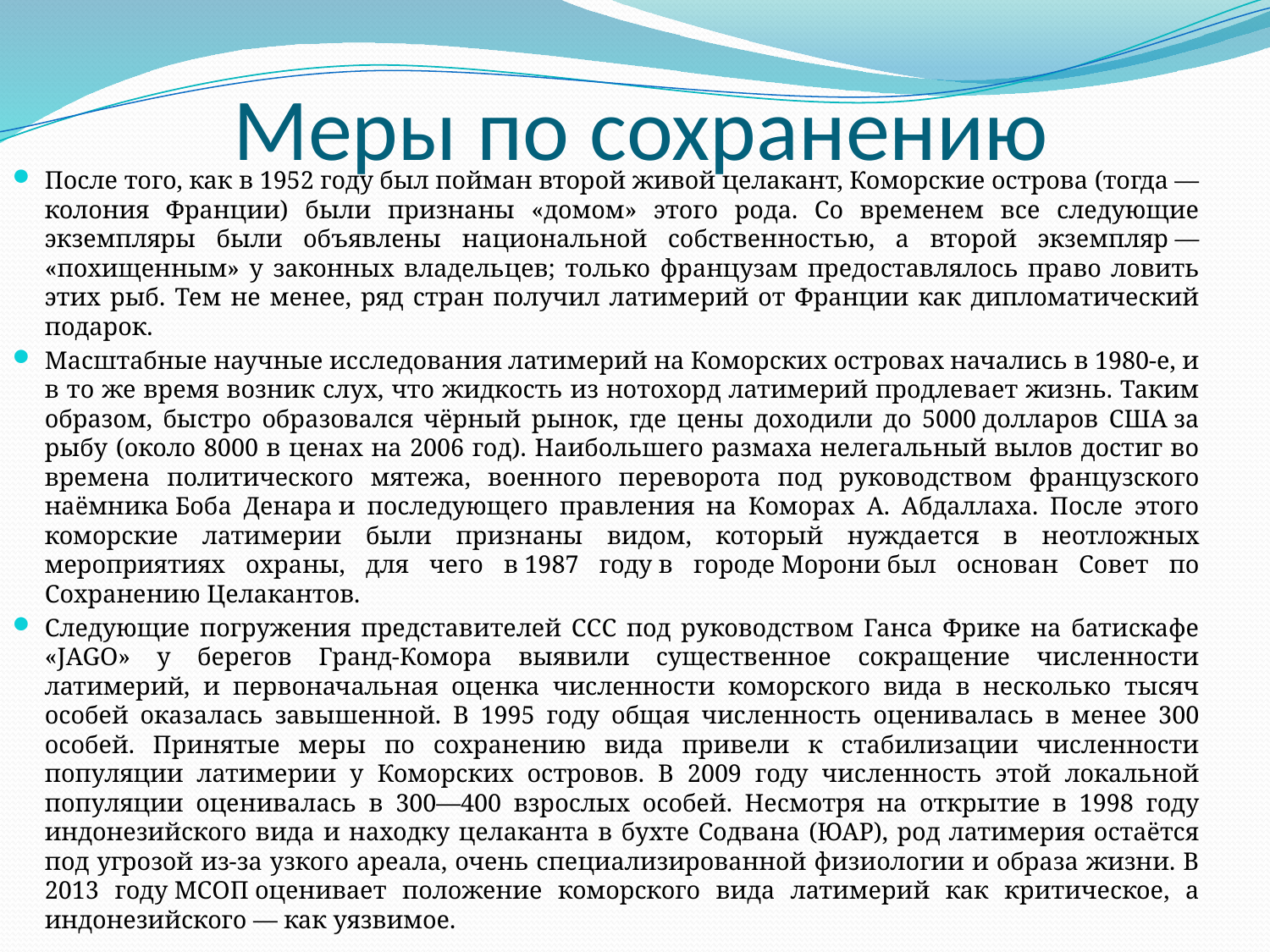

# Меры по сохранению
После того, как в 1952 году был пойман второй живой целакант, Коморские острова (тогда — колония Франции) были признаны «домом» этого рода. Со временем все следующие экземпляры были объявлены национальной собственностью, а второй экземпляр — «похищенным» у законных владельцев; только французам предоставлялось право ловить этих рыб. Тем не менее, ряд стран получил латимерий от Франции как дипломатический подарок.
Масштабные научные исследования латимерий на Коморских островах начались в 1980-е, и в то же время возник слух, что жидкость из нотохорд латимерий продлевает жизнь. Таким образом, быстро образовался чёрный рынок, где цены доходили до 5000 долларов США за рыбу (около 8000 в ценах на 2006 год). Наибольшего размаха нелегальный вылов достиг во времена политического мятежа, военного переворота под руководством французского наёмника Боба Денара и последующего правления на Коморах А. Абдаллаха. После этого коморские латимерии были признаны видом, который нуждается в неотложных мероприятиях охраны, для чего в 1987 году в городе Морони был основан Совет по Сохранению Целакантов.
Следующие погружения представителей ССС под руководством Ганса Фрике на батискафе «JAGO» у берегов Гранд-Комора выявили существенное сокращение численности латимерий, и первоначальная оценка численности коморского вида в несколько тысяч особей оказалась завышенной. В 1995 году общая численность оценивалась в менее 300 особей. Принятые меры по сохранению вида привели к стабилизации численности популяции латимерии у Коморских островов. В 2009 году численность этой локальной популяции оценивалась в 300—400 взрослых особей. Несмотря на открытие в 1998 году индонезийского вида и находку целаканта в бухте Содвана (ЮАР), род латимерия остаётся под угрозой из-за узкого ареала, очень специализированной физиологии и образа жизни. В 2013 году МСОП оценивает положение коморского вида латимерий как критическое, а индонезийского — как уязвимое.